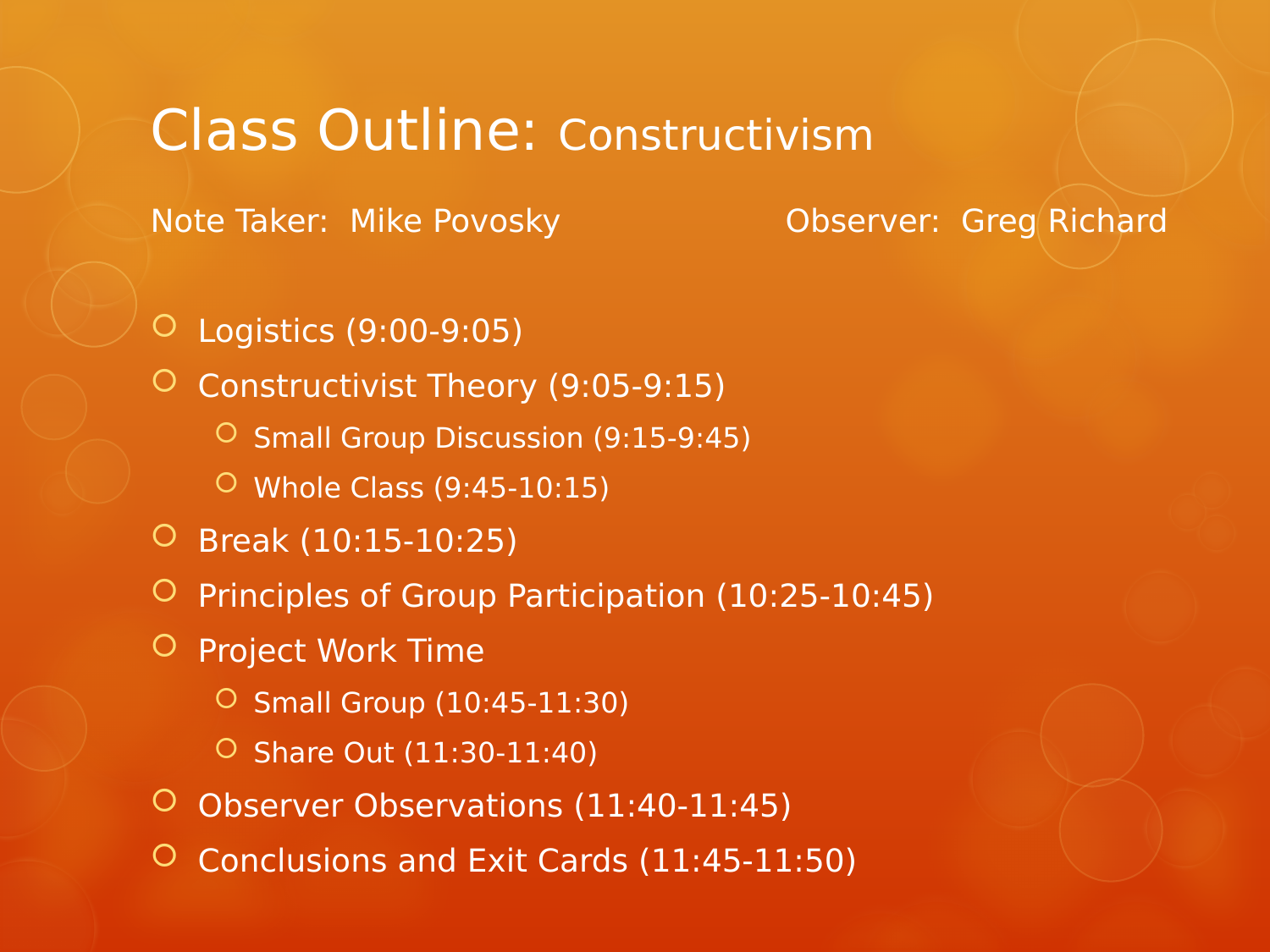

# Class Outline: Constructivism
Note Taker:  Mike Povosky		Observer:  Greg Richard

Logistics (9:00-9:05)
Constructivist Theory (9:05-9:15)
Small Group Discussion (9:15-9:45)
Whole Class (9:45-10:15)
Break (10:15-10:25)
Principles of Group Participation (10:25-10:45)
Project Work Time
Small Group (10:45-11:30)
Share Out (11:30-11:40)
Observer Observations (11:40-11:45)
Conclusions and Exit Cards (11:45-11:50)